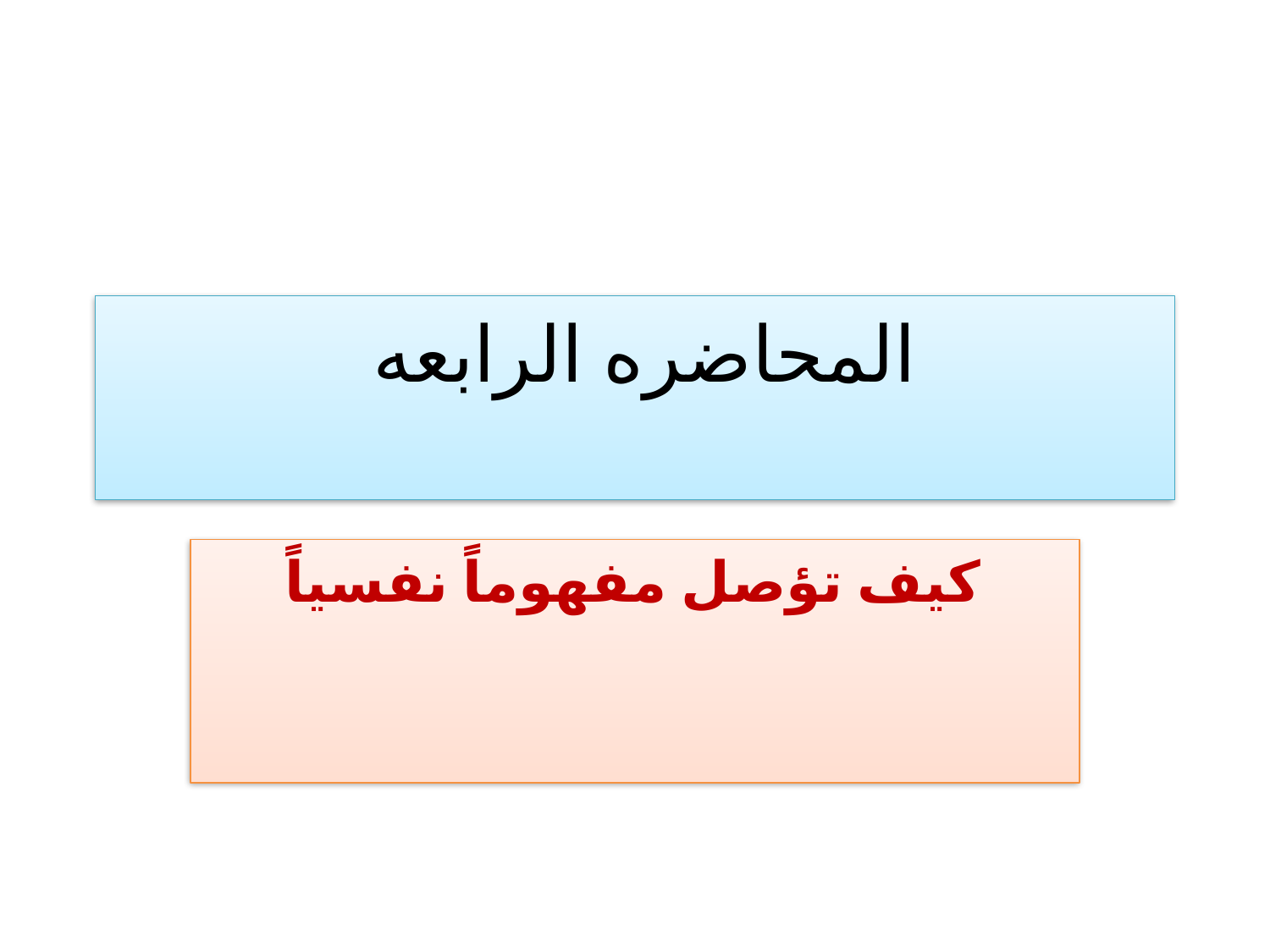

# المحاضره الرابعه
كيف تؤصل مفهوماً نفسياً